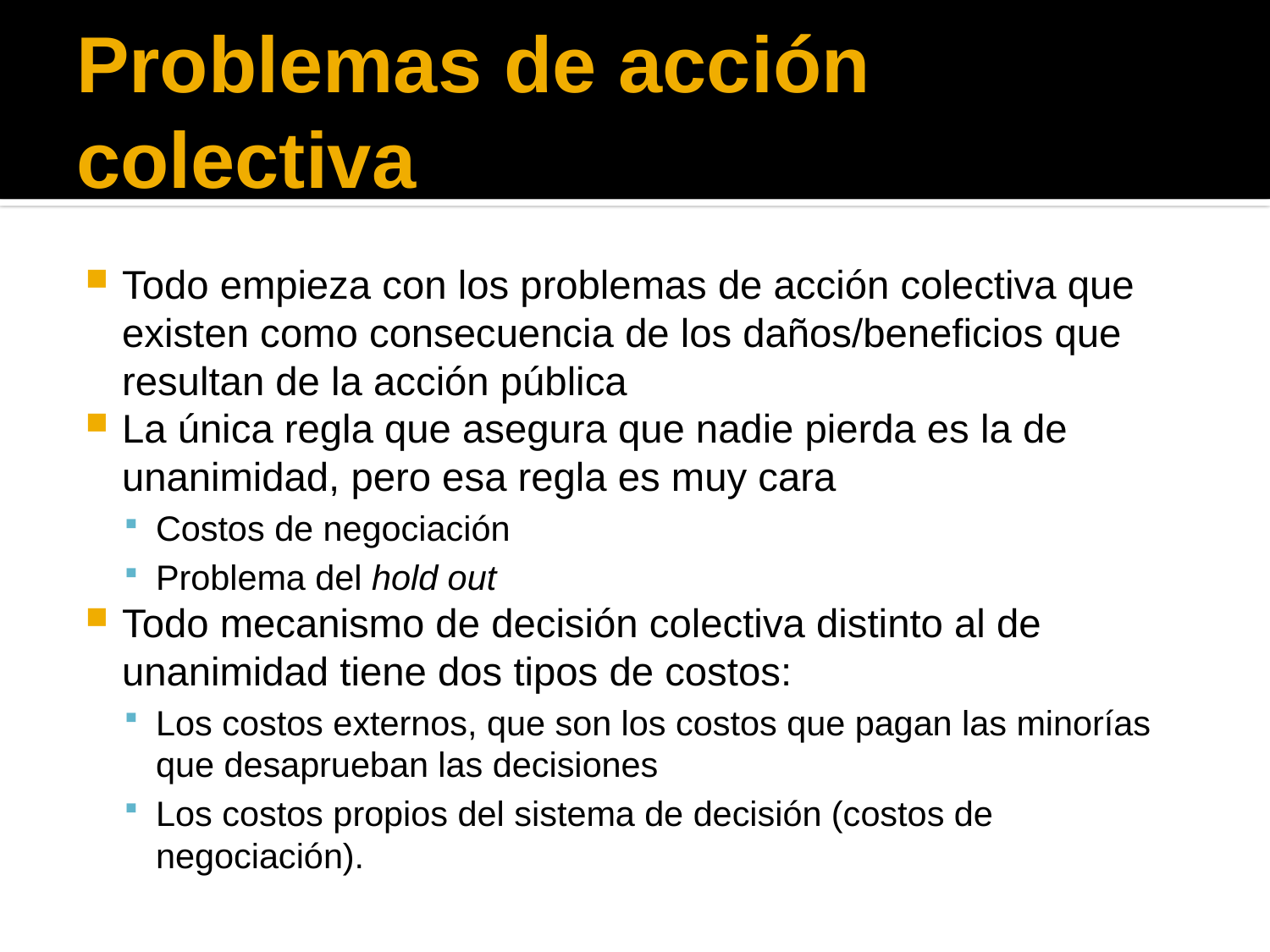

# Problemas de acción colectiva
Todo empieza con los problemas de acción colectiva que existen como consecuencia de los daños/beneficios que resultan de la acción pública
La única regla que asegura que nadie pierda es la de unanimidad, pero esa regla es muy cara
Costos de negociación
Problema del hold out
Todo mecanismo de decisión colectiva distinto al de unanimidad tiene dos tipos de costos:
Los costos externos, que son los costos que pagan las minorías que desaprueban las decisiones
Los costos propios del sistema de decisión (costos de negociación).